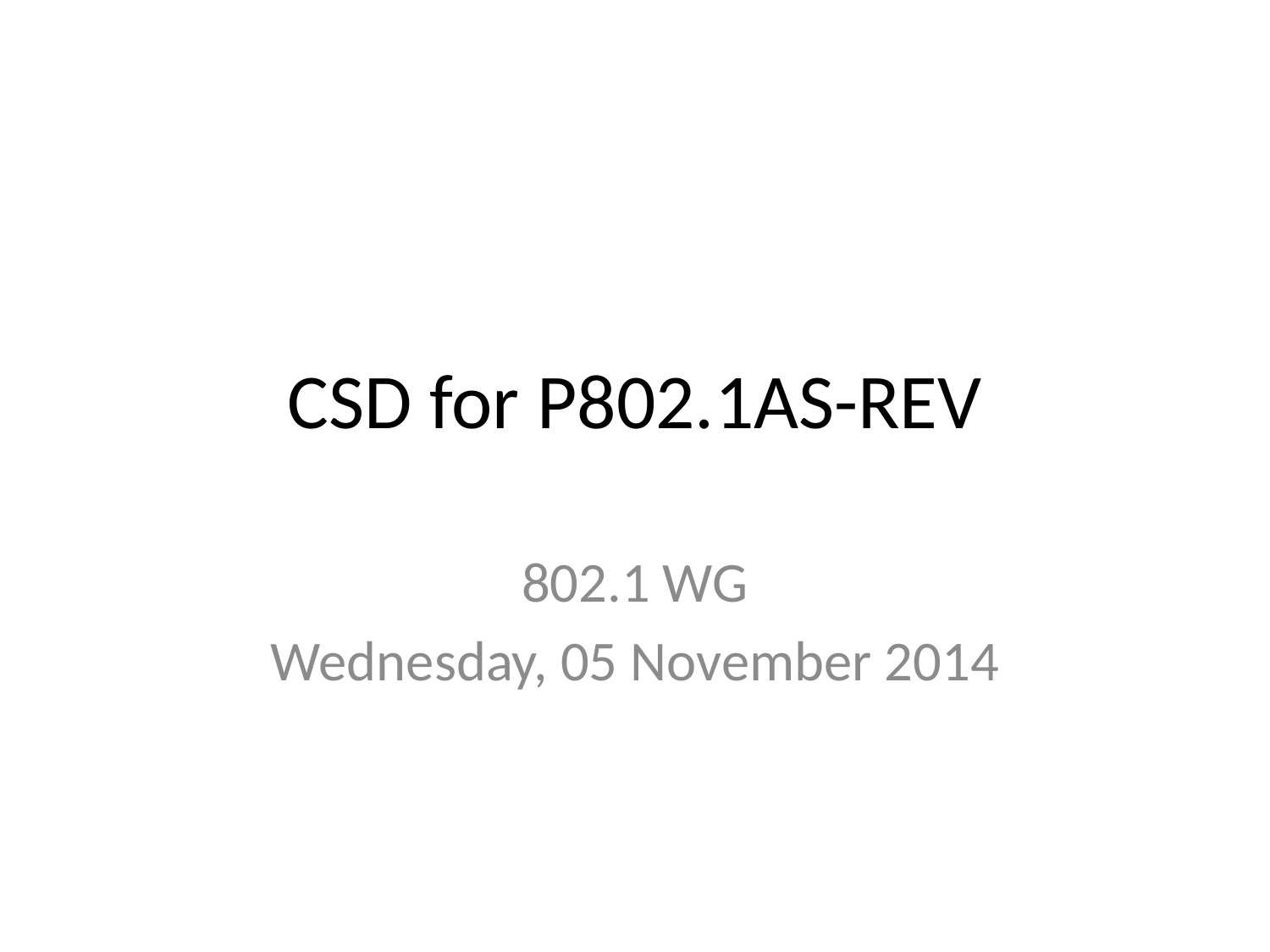

# CSD for P802.1AS-REV
802.1 WG
Wednesday, 05 November 2014